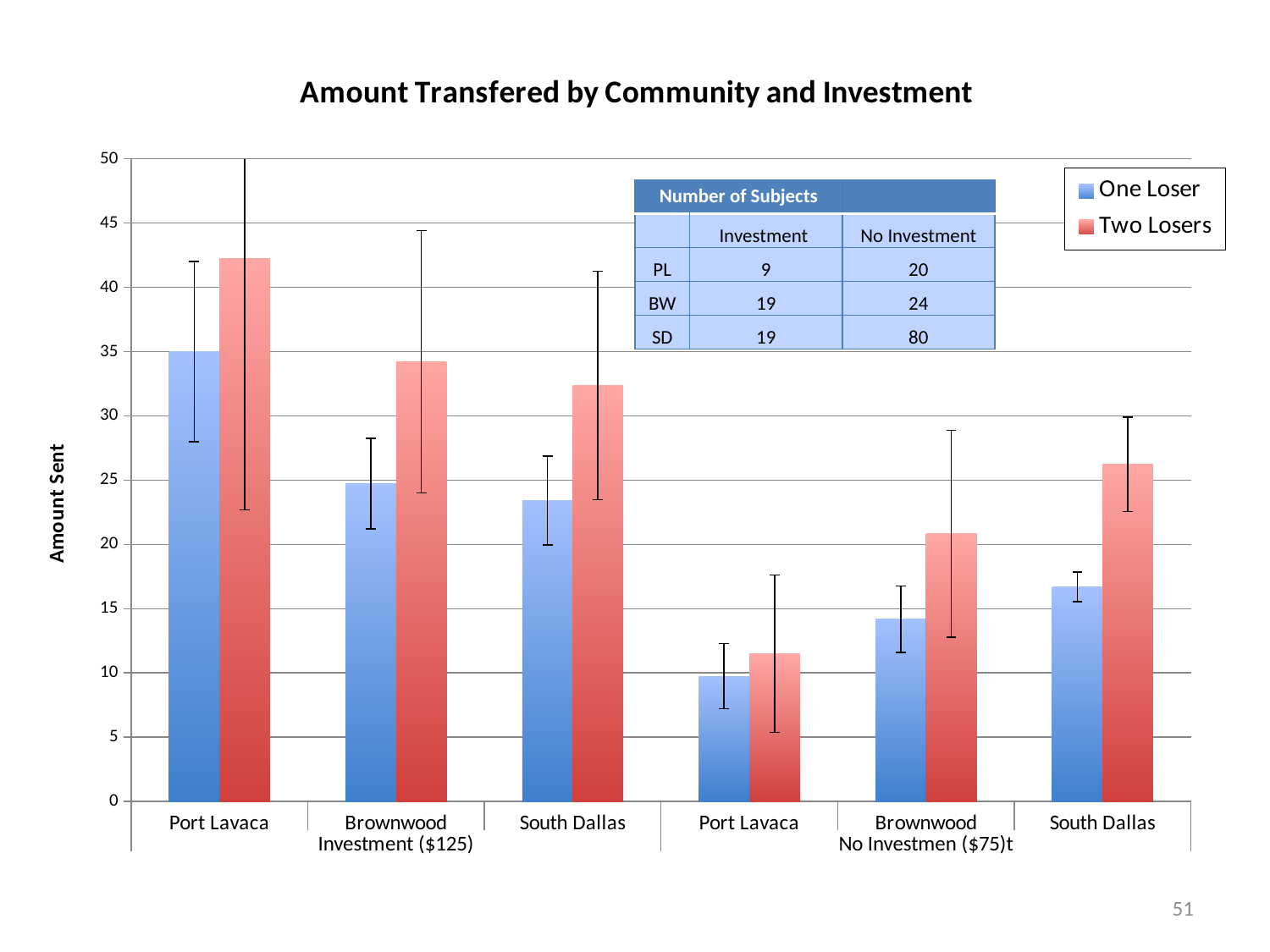

### Chart: Amount Transfered by Community and Investment

| Category | One Loser  | Two Losers |
|---|---|---|
| Port Lavaca | 35.0 | 42.22222222222222 |
| Brownwood | 24.73684210526316 | 34.21052631578947 |
| South Dallas | 23.42105263157895 | 32.36842105263151 |
| Port Lavaca | 9.75 | 11.5 |
| Brownwood | 14.16666666666667 | 20.83333333333328 |
| South Dallas | 16.6875 | 26.21794871794872 |
| Number of Subjects |  |  |
| --- | --- | --- |
|  | Investment | No Investment |
| PL | 9 | 20 |
| BW | 19 | 24 |
| SD | 19 | 80 |
51